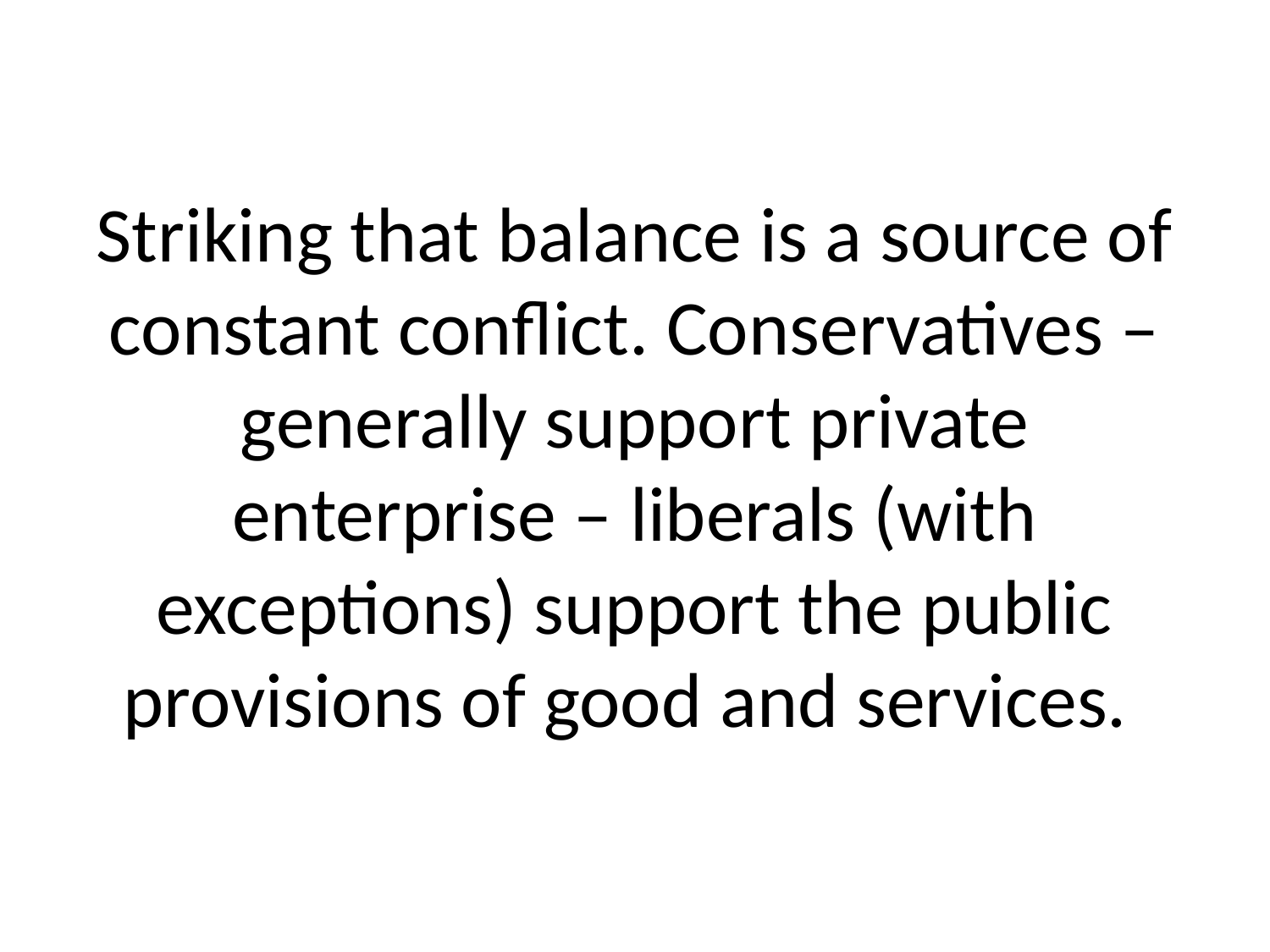

# Striking that balance is a source of constant conflict. Conservatives – generally support private enterprise – liberals (with exceptions) support the public provisions of good and services.